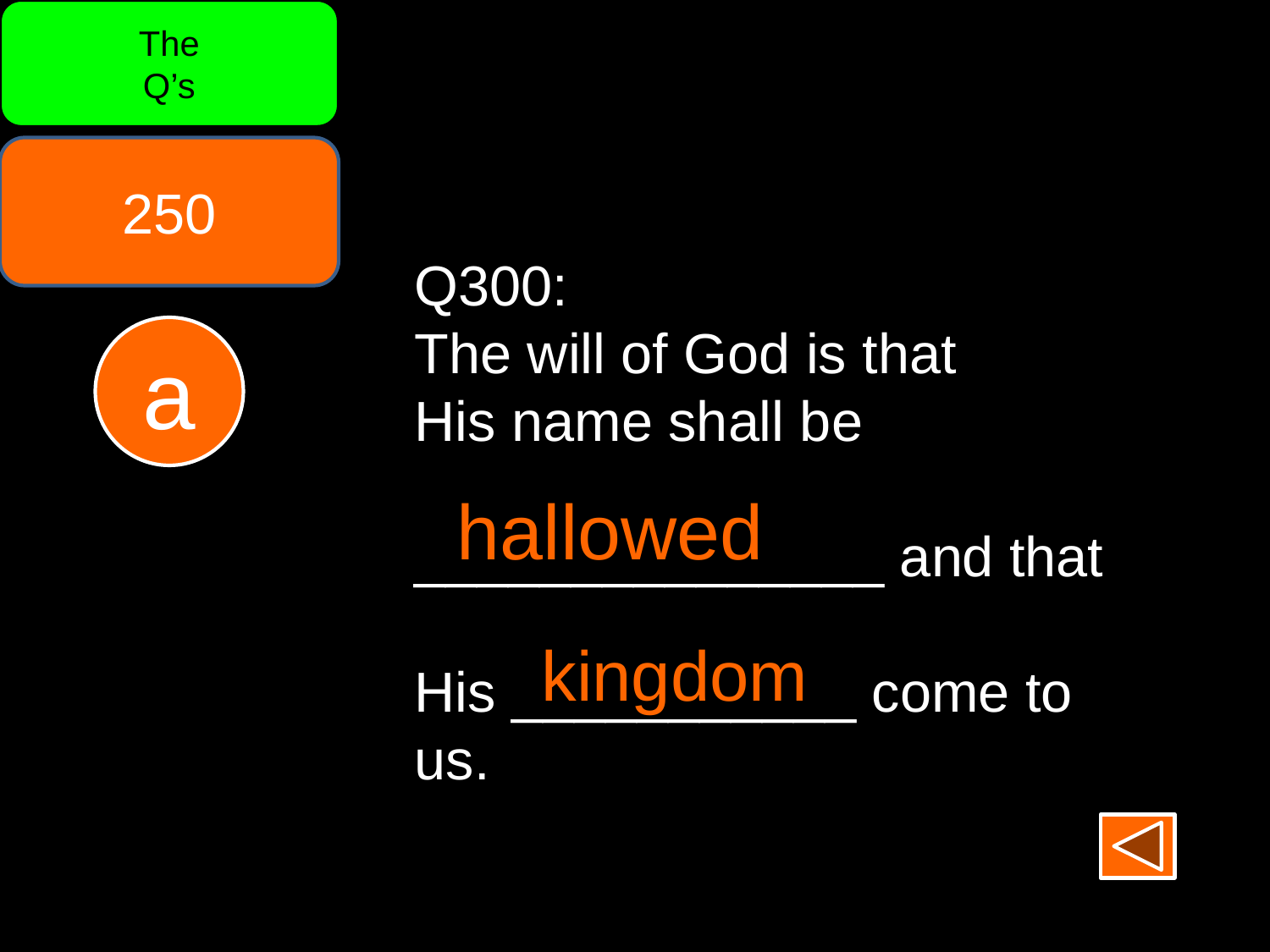

The
Q’s
250
Q300:
The will of God is that
His name shall be
_______________ and that

His ___________ come to
us.
a
hallowed
kingdom